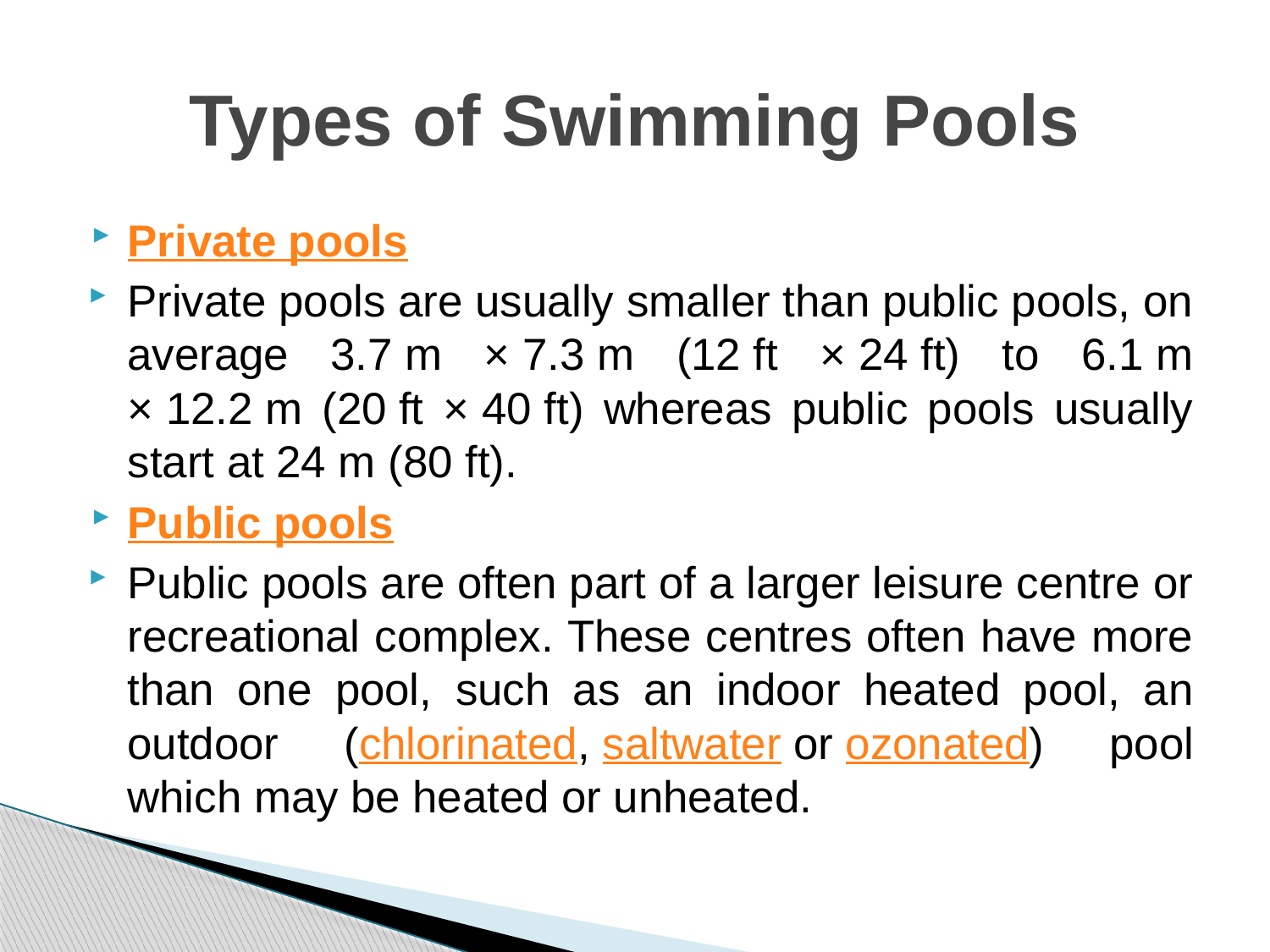

# Types of Swimming Pools
Private pools
Private pools are usually smaller than public pools, on average 3.7 m × 7.3 m (12 ft × 24 ft) to 6.1 m × 12.2 m (20 ft × 40 ft) whereas public pools usually start at 24 m (80 ft).
Public pools
Public pools are often part of a larger leisure centre or recreational complex. These centres often have more than one pool, such as an indoor heated pool, an outdoor (chlorinated, saltwater or ozonated) pool which may be heated or unheated.